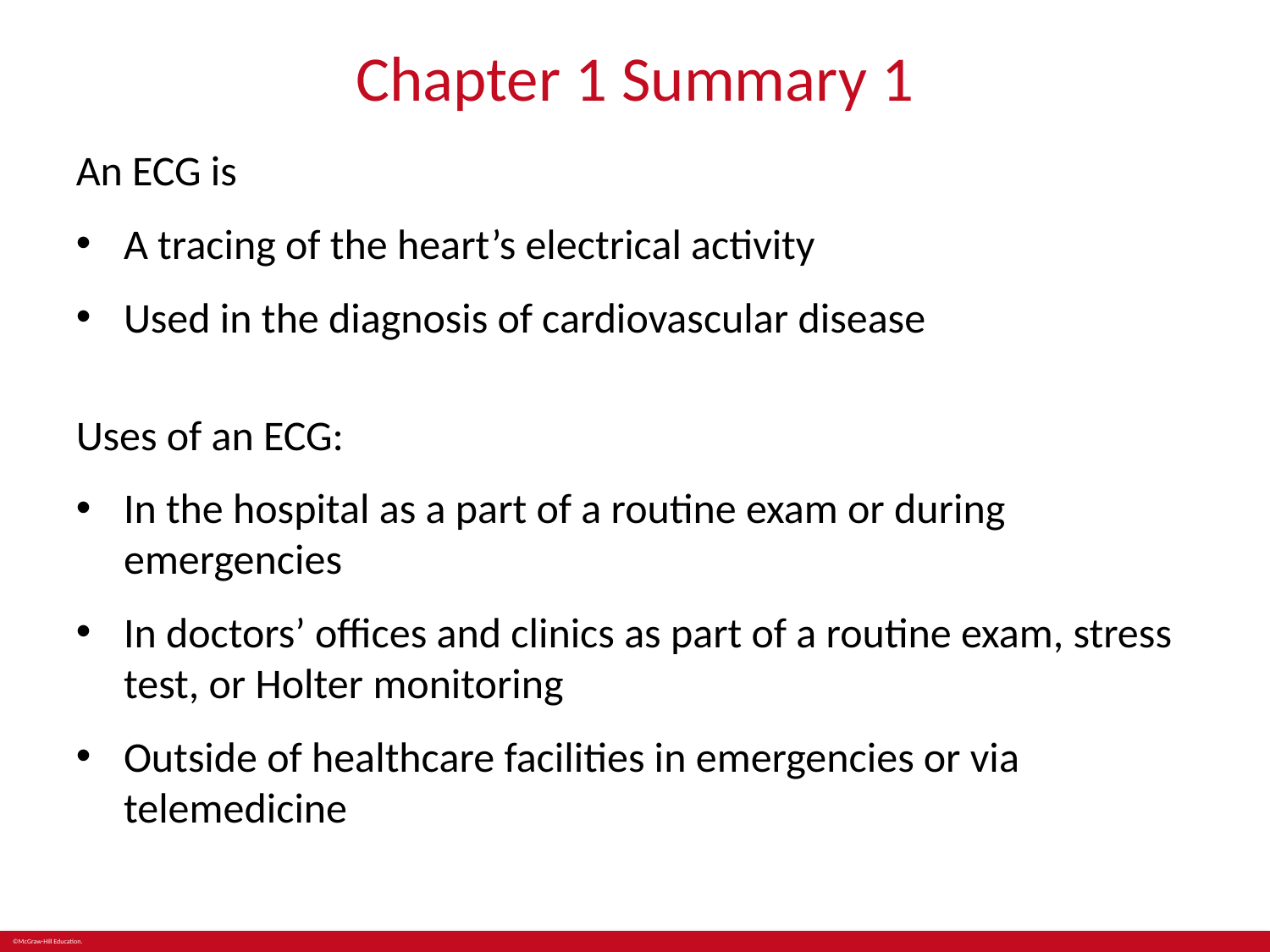

# Chapter 1 Summary 1
An ECG is
A tracing of the heart’s electrical activity
Used in the diagnosis of cardiovascular disease
Uses of an ECG:
In the hospital as a part of a routine exam or during emergencies
In doctors’ offices and clinics as part of a routine exam, stress test, or Holter monitoring
Outside of healthcare facilities in emergencies or via telemedicine